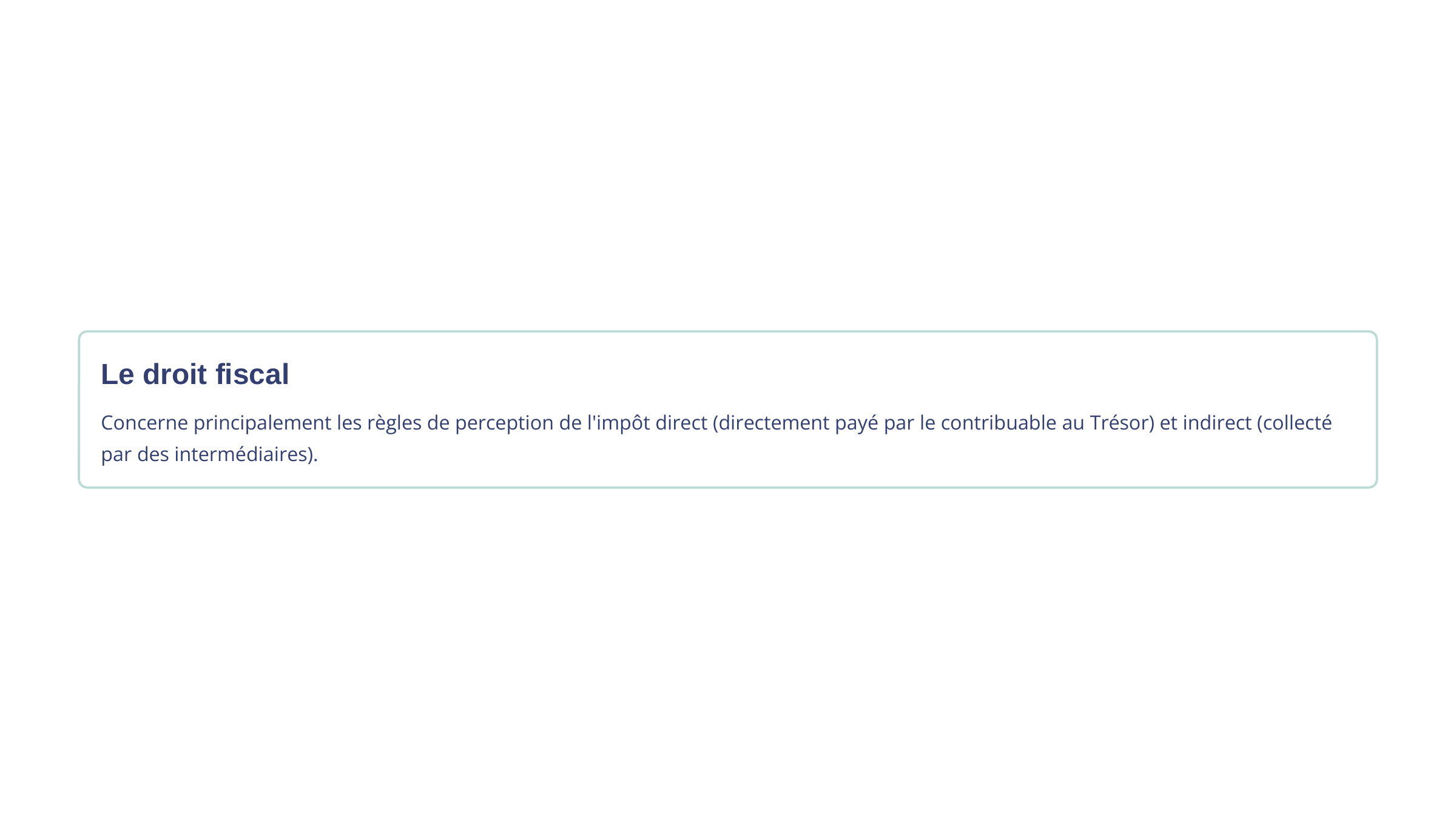

Le droit fiscal
Concerne principalement les règles de perception de l'impôt direct (directement payé par le contribuable au Trésor) et indirect (collecté par des intermédiaires).